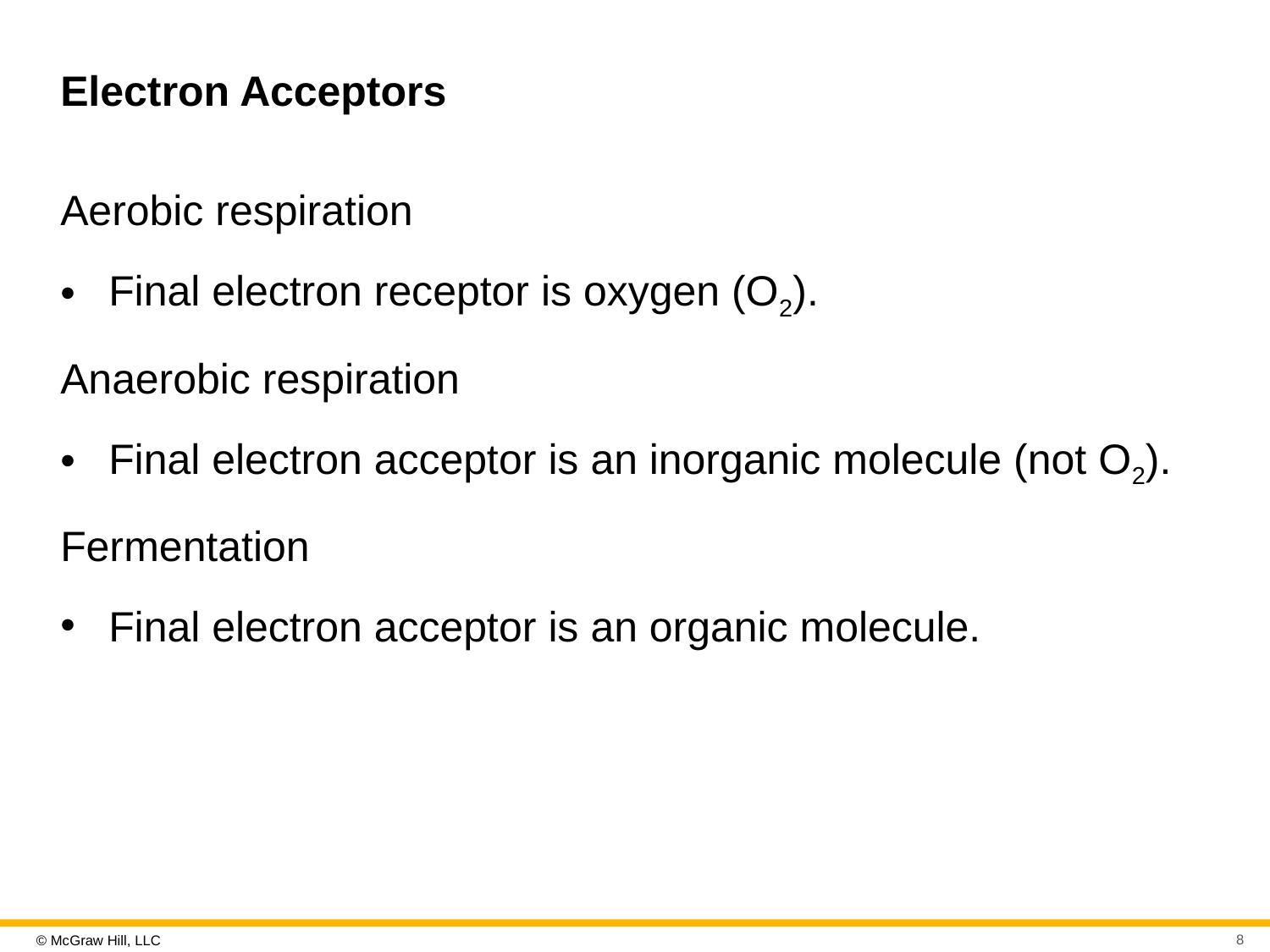

# Electron Acceptors
Aerobic respiration
Final electron receptor is oxygen (O2).
Anaerobic respiration
Final electron acceptor is an inorganic molecule (not O2).
Fermentation
Final electron acceptor is an organic molecule.
8